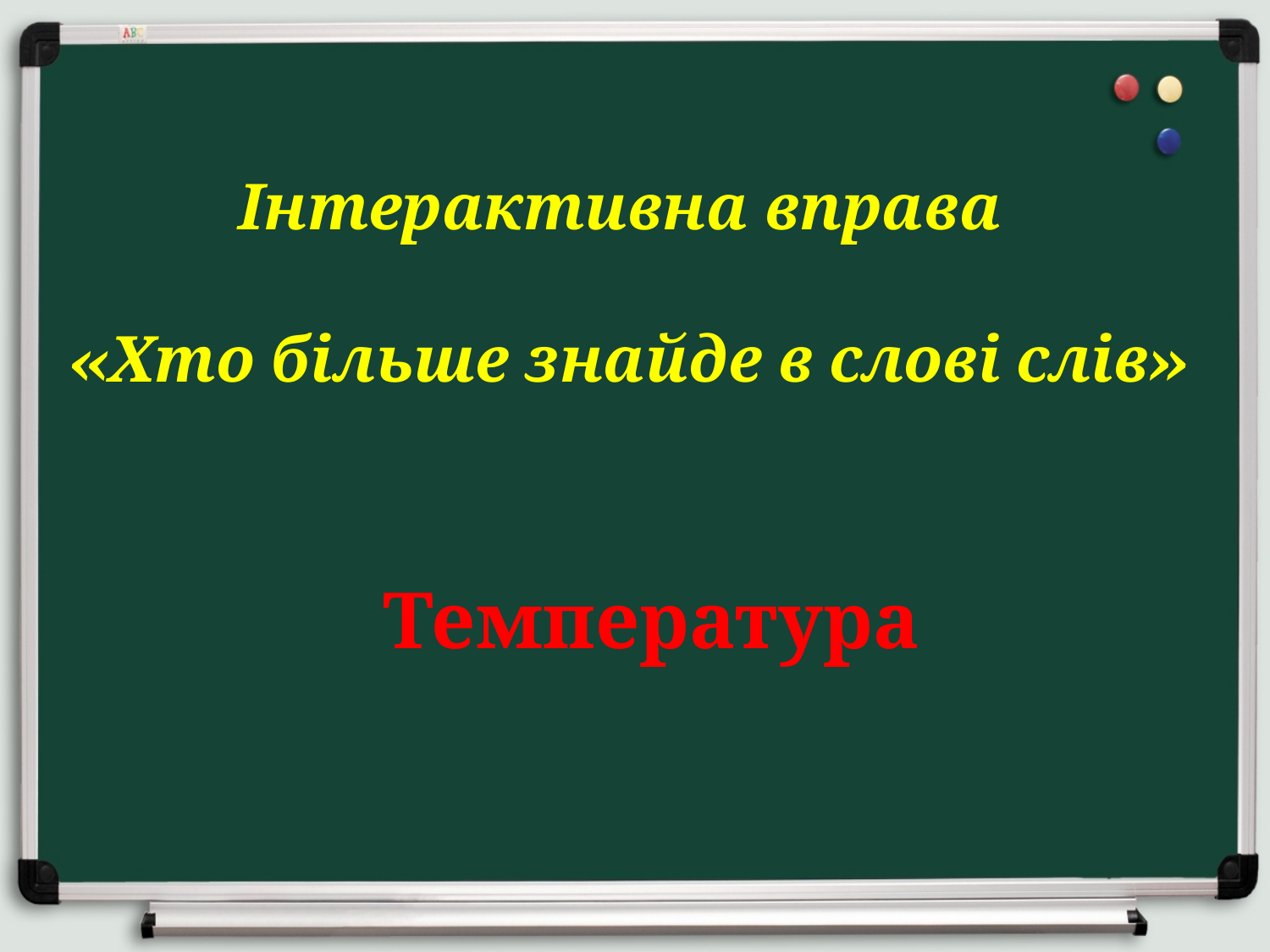

Інтерактивна вправа

«Хто більше знайде в слові слів»
Температура